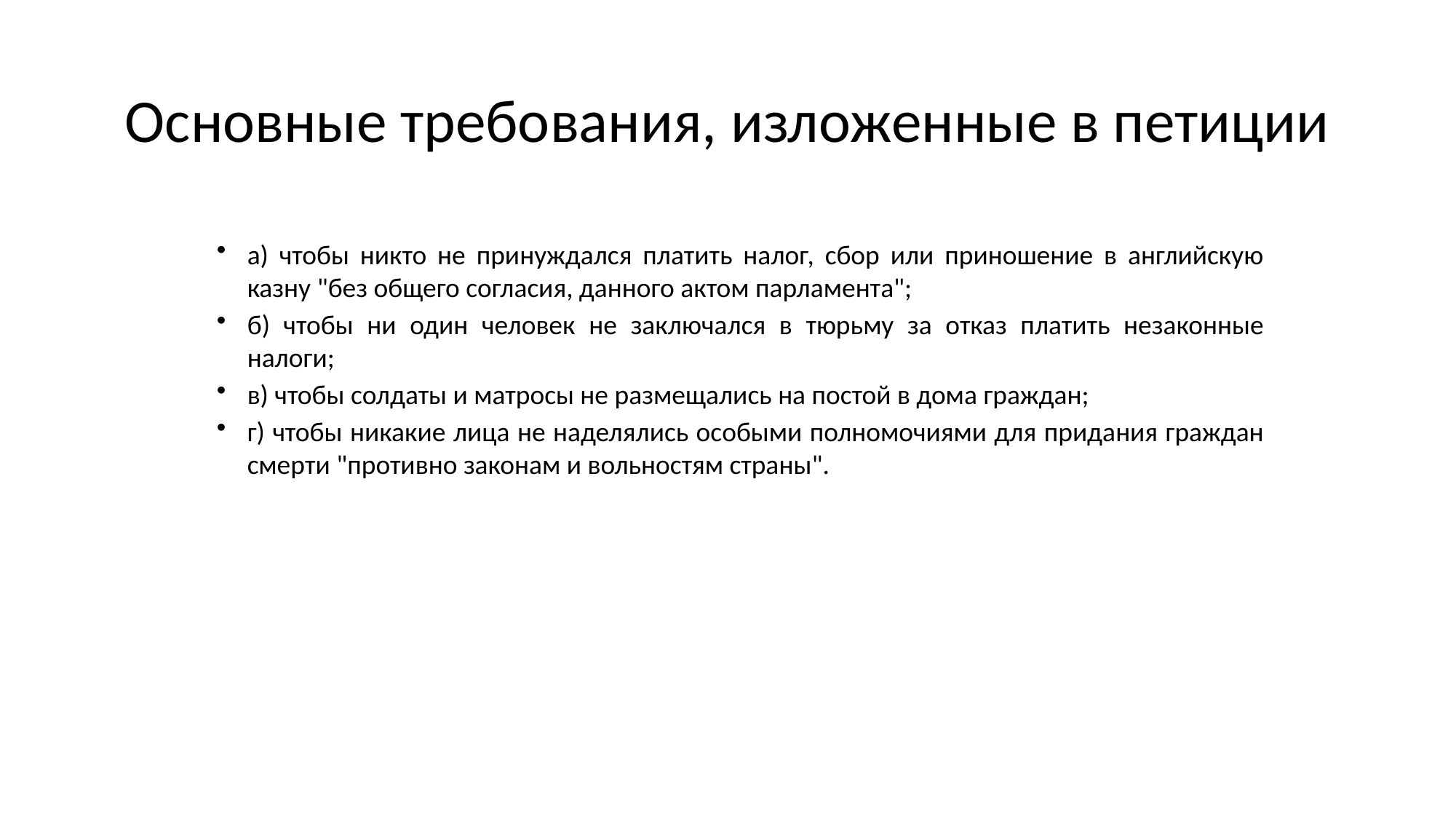

# Основные требования, изложенные в петиции
а) чтобы никто не принуждался платить налог, сбор или приношение в английскую казну "без общего согласия, данного актом парламента";
б) чтобы ни один человек не заключался в тюрьму за отказ платить незаконные налоги;
в) чтобы солдаты и матросы не размещались на постой в дома граждан;
г) чтобы никакие лица не наделялись особыми полномочиями для придания граждан смерти "противно законам и вольностям страны".